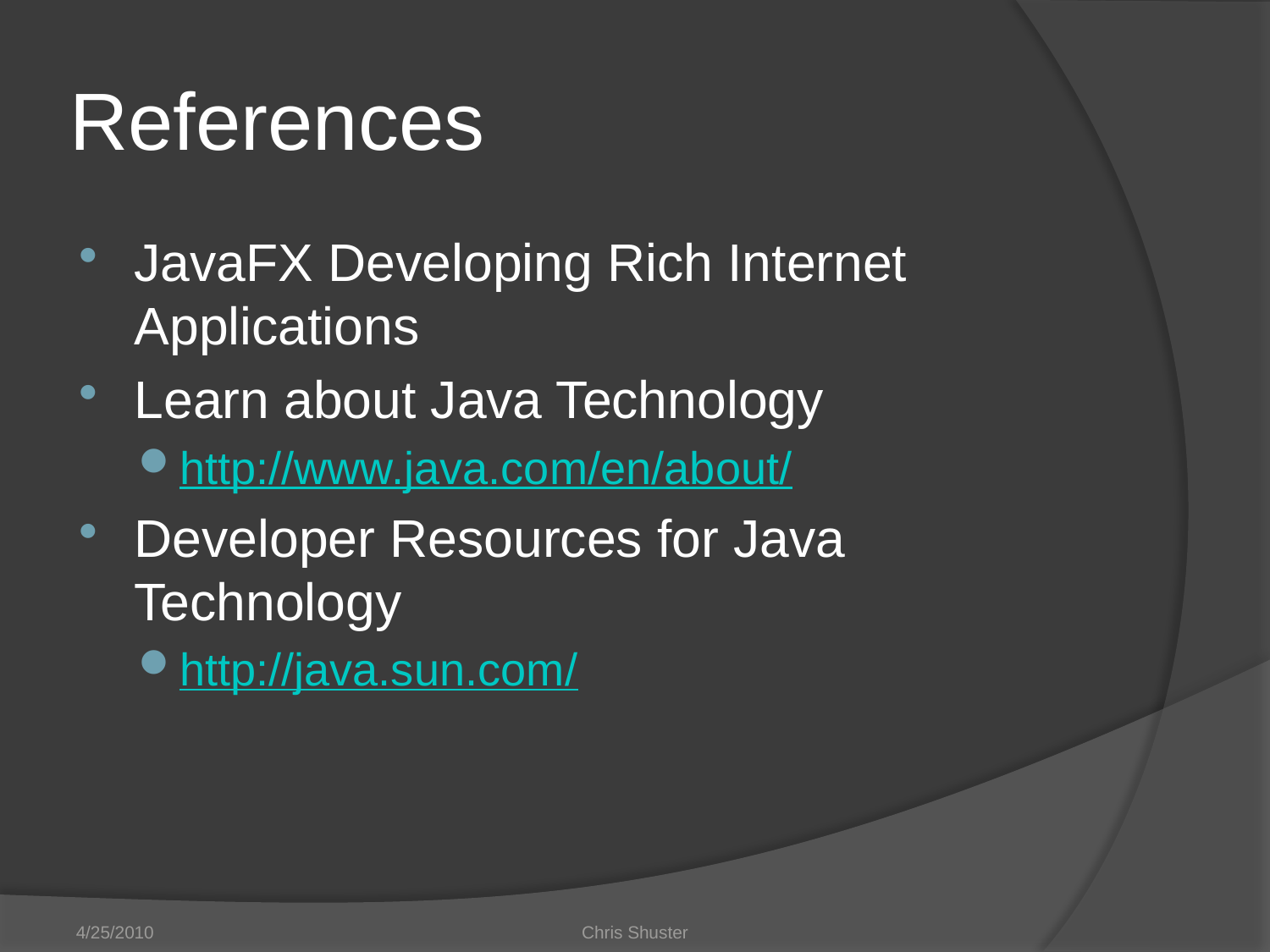

# References
JavaFX Developing Rich Internet Applications
Learn about Java Technology
http://www.java.com/en/about/
Developer Resources for Java Technology
http://java.sun.com/
4/25/2010
Chris Shuster